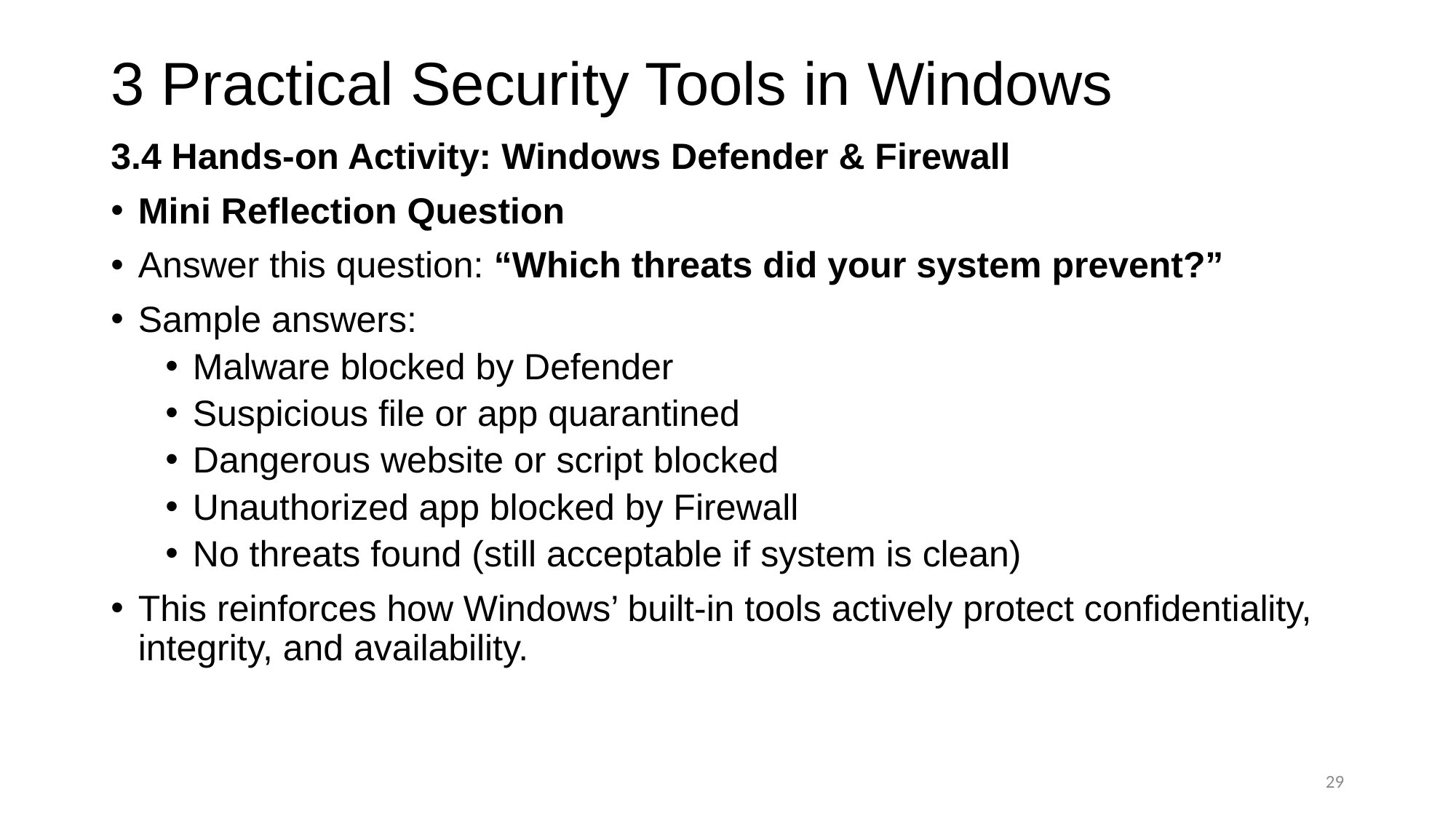

# 3 Practical Security Tools in Windows
3.4 Hands-on Activity: Windows Defender & Firewall
Mini Reflection Question
Answer this question: “Which threats did your system prevent?”
Sample answers:
Malware blocked by Defender
Suspicious file or app quarantined
Dangerous website or script blocked
Unauthorized app blocked by Firewall
No threats found (still acceptable if system is clean)
This reinforces how Windows’ built-in tools actively protect confidentiality, integrity, and availability.

29